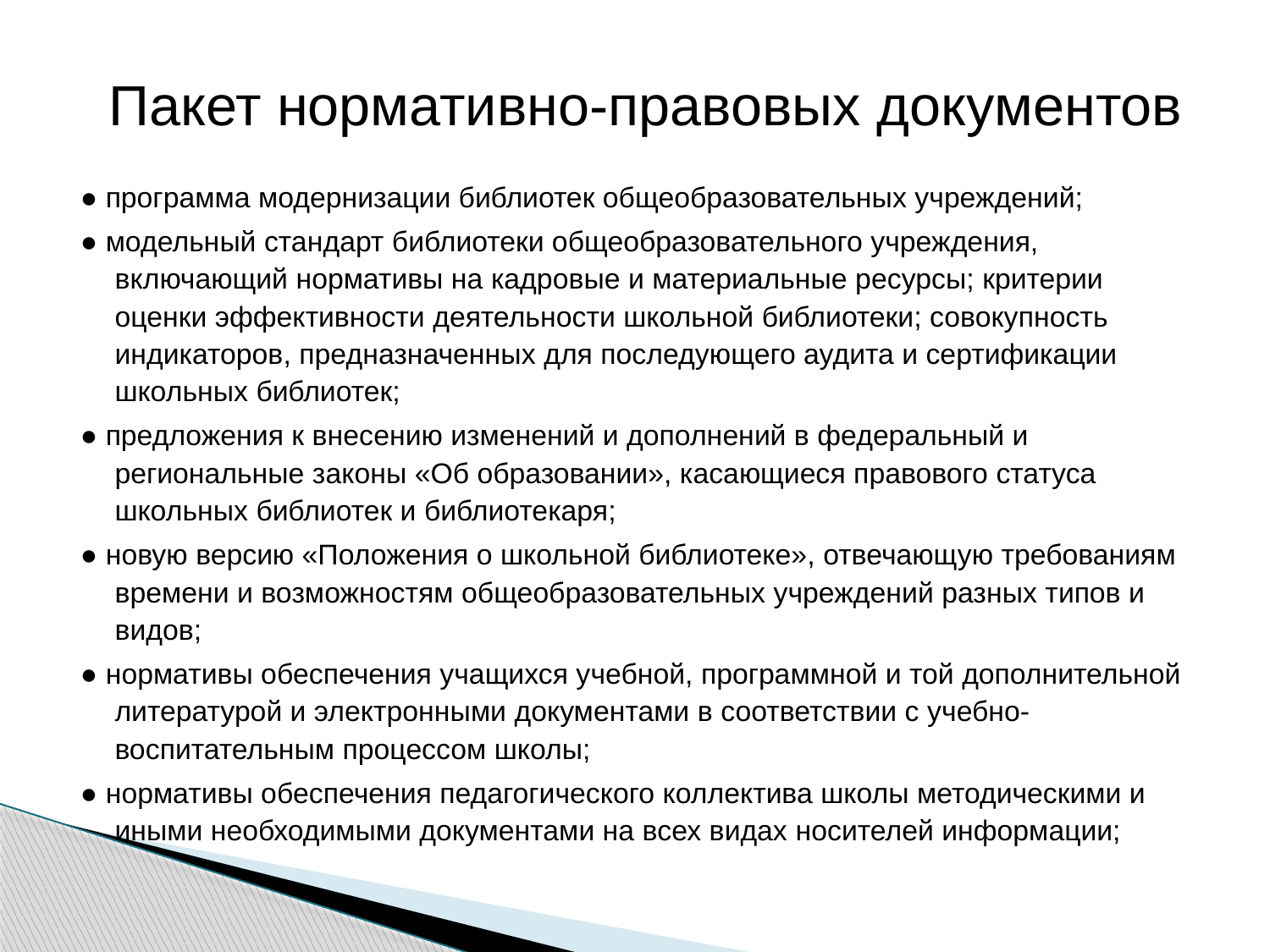

Пакет нормативно-правовых документов
● программа модернизации библиотек общеобразовательных учреждений;
● модельный стандарт библиотеки общеобразовательного учреждения, включающий нормативы на кадровые и материальные ресурсы; критерии оценки эффективности деятельности школьной библиотеки; совокупность индикаторов, предназначенных для последующего аудита и сертификации школьных библиотек;
● предложения к внесению изменений и дополнений в федеральный и региональные законы «Об образовании», касающиеся правового статуса школьных библиотек и библиотекаря;
● новую версию «Положения о школьной библиотеке», отвечающую требованиям времени и возможностям общеобразовательных учреждений разных типов и видов;
● нормативы обеспечения учащихся учебной, программной и той дополнительной литературой и электронными документами в соответствии с учебно-воспитательным процессом школы;
● нормативы обеспечения педагогического коллектива школы методическими и иными необходимыми документами на всех видах носителей информации;